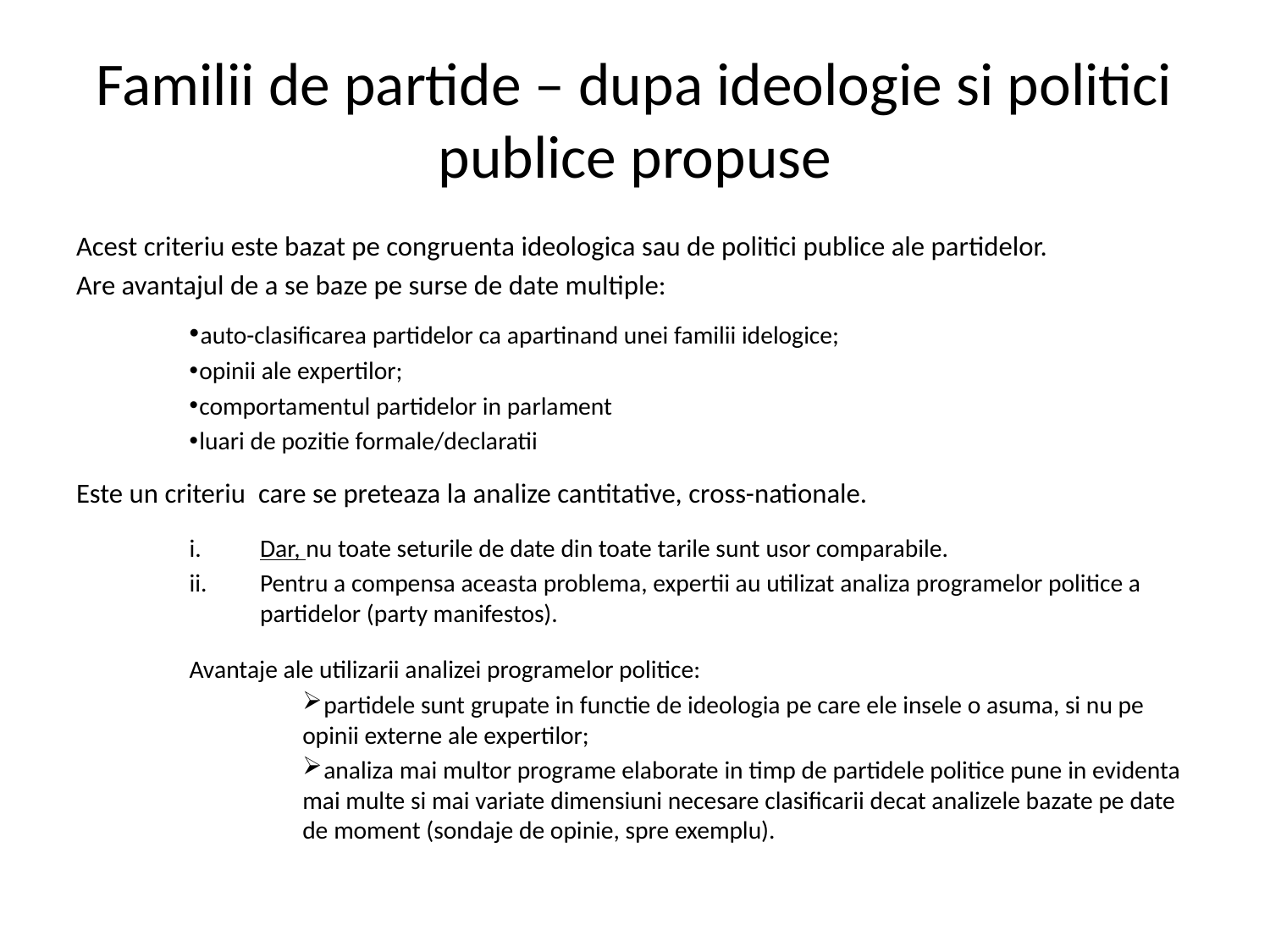

# Familii de partide – dupa ideologie si politici publice propuse
Acest criteriu este bazat pe congruenta ideologica sau de politici publice ale partidelor.
Are avantajul de a se baze pe surse de date multiple:

 auto-clasificarea partidelor ca apartinand unei familii idelogice;
 opinii ale expertilor;
 comportamentul partidelor in parlament
 luari de pozitie formale/declaratii

Este un criteriu  care se preteaza la analize cantitative, cross-nationale.

Dar, nu toate seturile de date din toate tarile sunt usor comparabile.
Pentru a compensa aceasta problema, expertii au utilizat analiza programelor politice a partidelor (party manifestos).

	Avantaje ale utilizarii analizei programelor politice:
  partidele sunt grupate in functie de ideologia pe care ele insele o asuma, si nu pe opinii externe ale expertilor;
  analiza mai multor programe elaborate in timp de partidele politice pune in evidenta mai multe si mai variate dimensiuni necesare clasificarii decat analizele bazate pe date de moment (sondaje de opinie, spre exemplu).